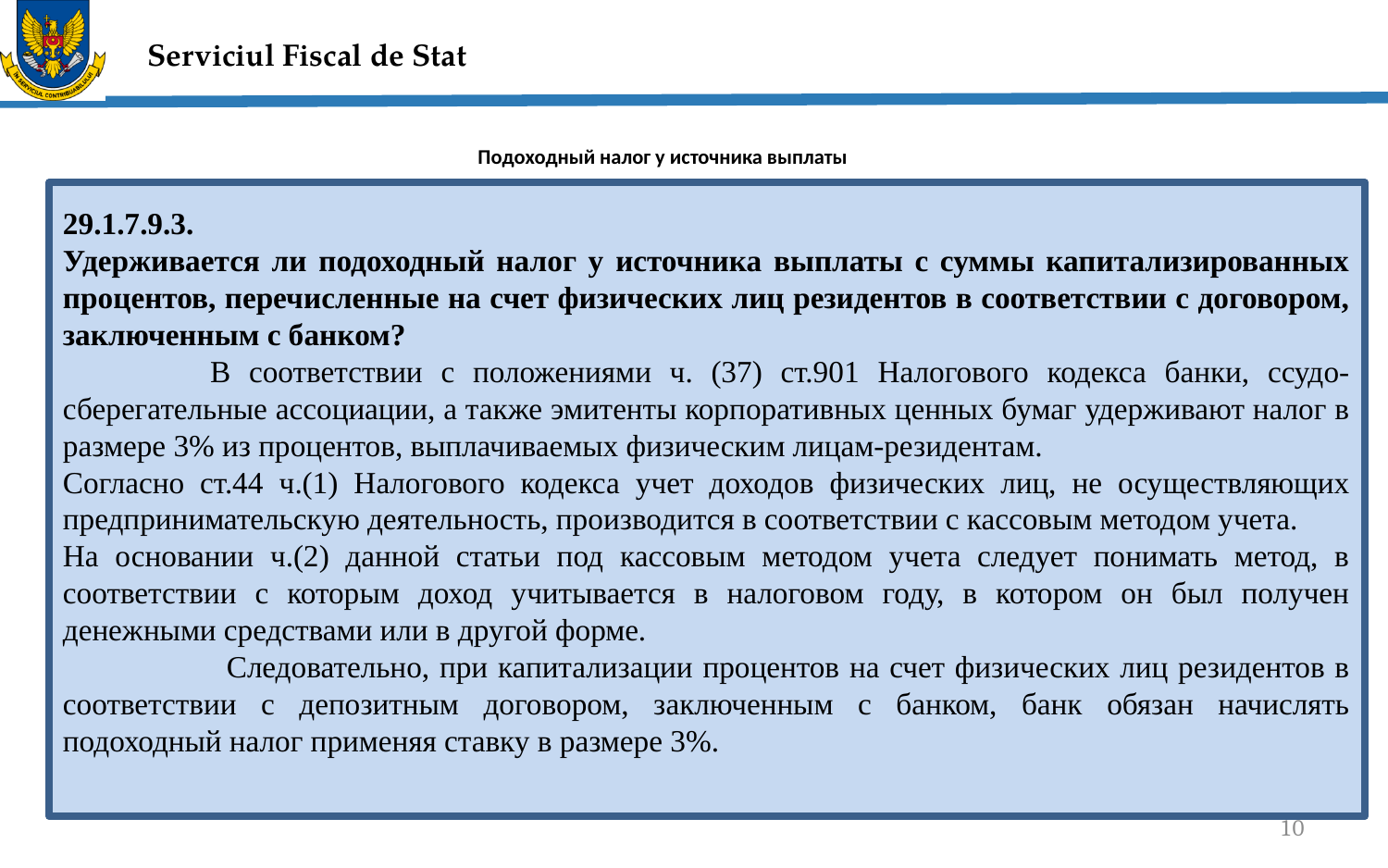

# Подоходный налог у источника выплаты
29.1.7.9.3.
Удерживается ли подоходный налог у источника выплаты c суммы капитализированных процентов, перечисленные на счет физических лиц резидентов в соответствии с договором, заключенным с банком?
        В соответствии с положениями ч. (37) ст.901 Налогового кодекса банки, ссудо-сберегательные ассоциации, а также эмитенты корпоративных ценных бумаг удерживают налог в размере 3% из процентов, выплачиваемых физическим лицам-резидентам.
Согласно ст.44 ч.(1) Налогового кодекса учет доходов физических лиц, не осуществляющих предпринимательскую деятельность, производится в соответствии с кассовым методом учета.
На основании ч.(2) данной статьи под кассовым методом учета следует понимать метод, в соответствии с которым доход учитывается в налоговом году, в котором он был получен денежными средствами или в другой форме.
  	  Следовательно, при капитализации процентов на счет физических лиц резидентов в соответствии с депозитным договором, заключенным с банком, банк обязан начислять подоходный налог применяя ставку в размере 3%.

10